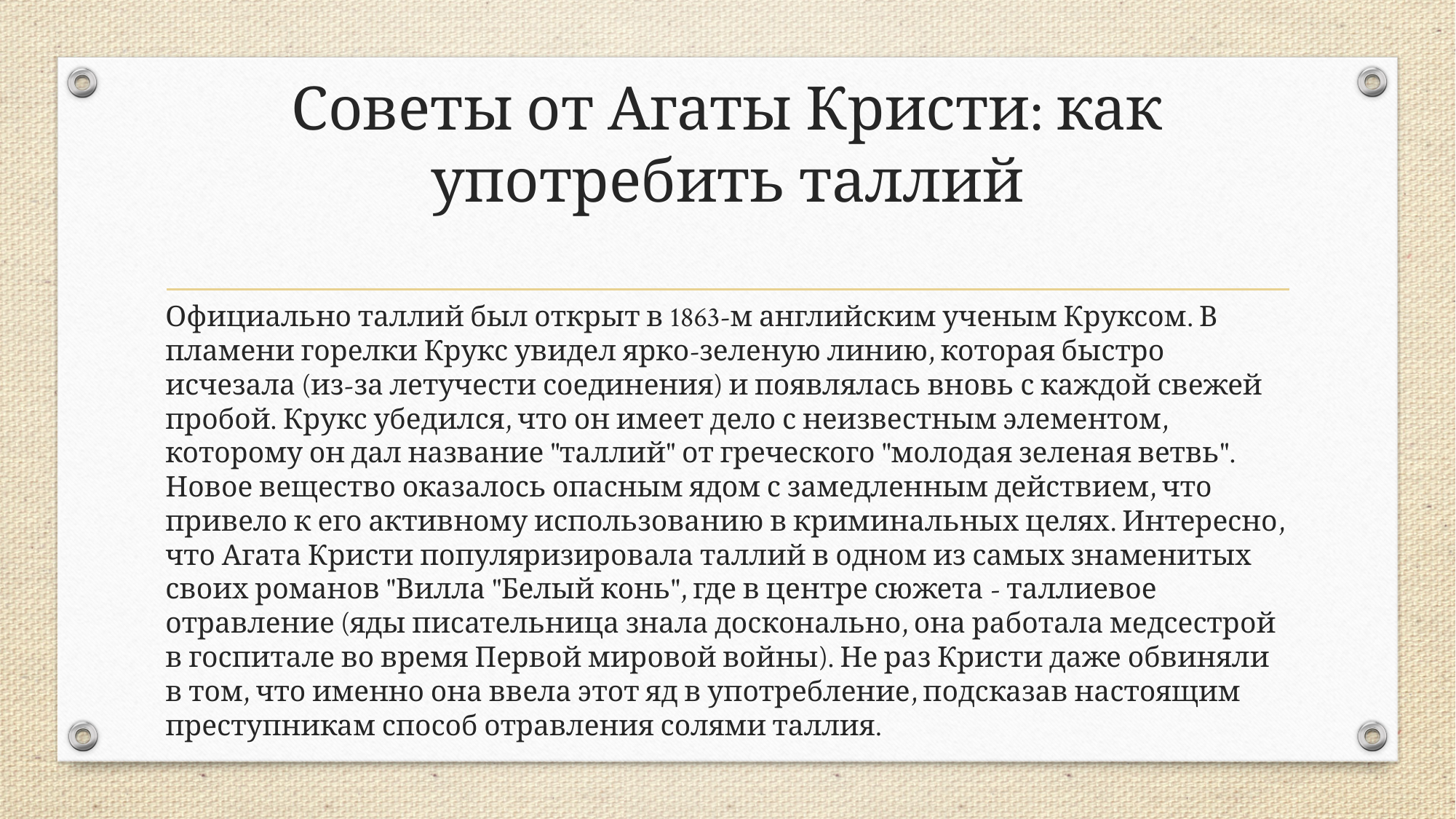

# Советы от Агаты Кристи: как употребить таллий
Официально таллий был открыт в 1863-м английским ученым Круксом. В пламени горелки Крукс увидел ярко-зеленую линию, которая быстро исчезала (из-за летучести соединения) и появлялась вновь с каждой свежей пробой. Крукс убедился, что он имеет дело с неизвестным элементом, которому он дал название "таллий" от греческого "молодая зеленая ветвь". Новое вещество оказалось опасным ядом с замедленным действием, что привело к его активному использованию в криминальных целях. Интересно, что Агата Кристи популяризировала таллий в одном из самых знаменитых своих романов "Вилла "Белый конь", где в центре сюжета - таллиевое отравление (яды писательница знала досконально, она работала медсестрой в госпитале во время Первой мировой войны). Не раз Кристи даже обвиняли в том, что именно она ввела этот яд в употребление, подсказав настоящим преступникам способ отравления солями таллия.